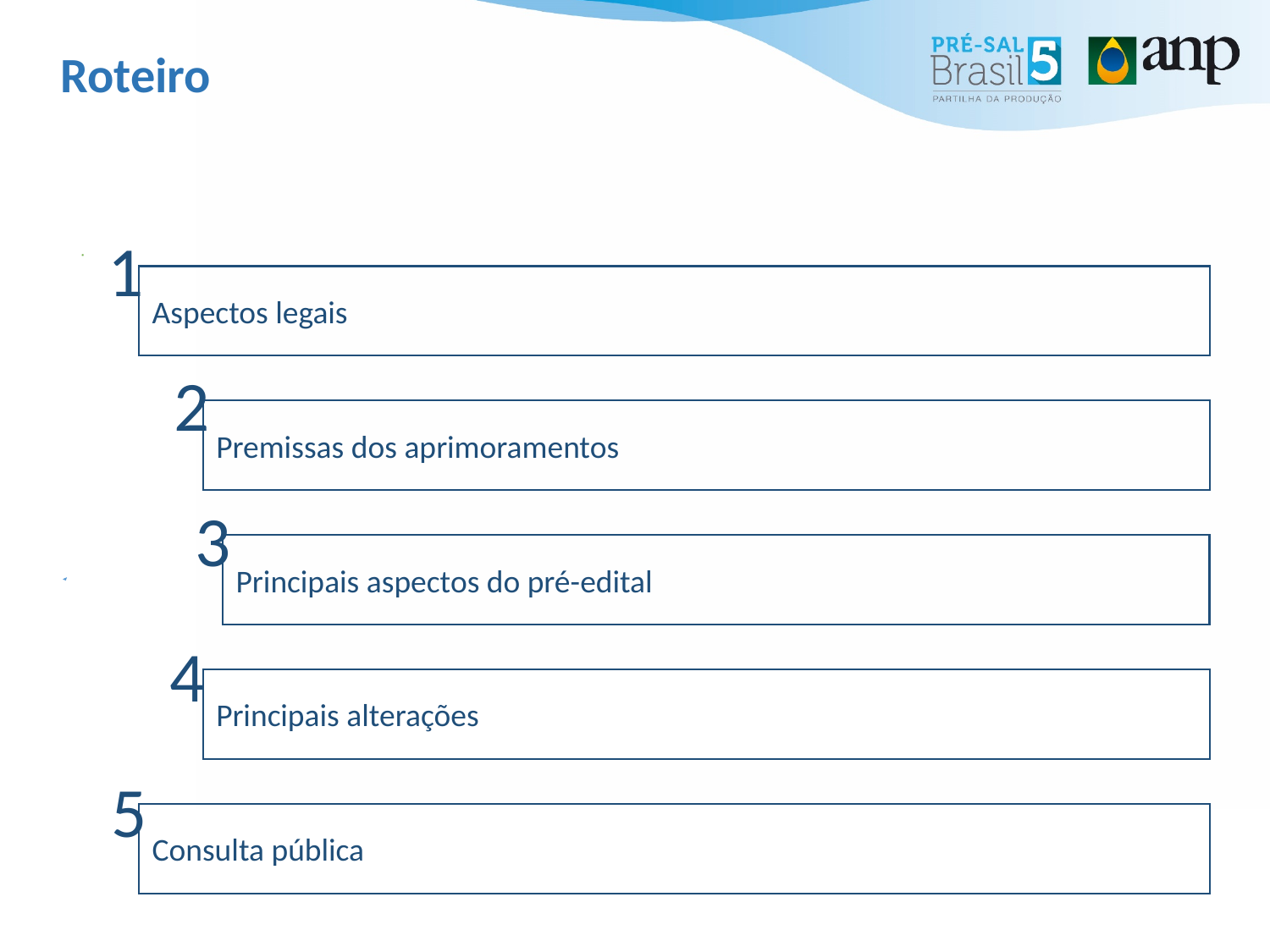

# Roteiro
Aspectos legais
Premissas dos aprimoramentos
Principais aspectos do pré-edital
Principais alterações
Consulta pública
1
2
3
4
5